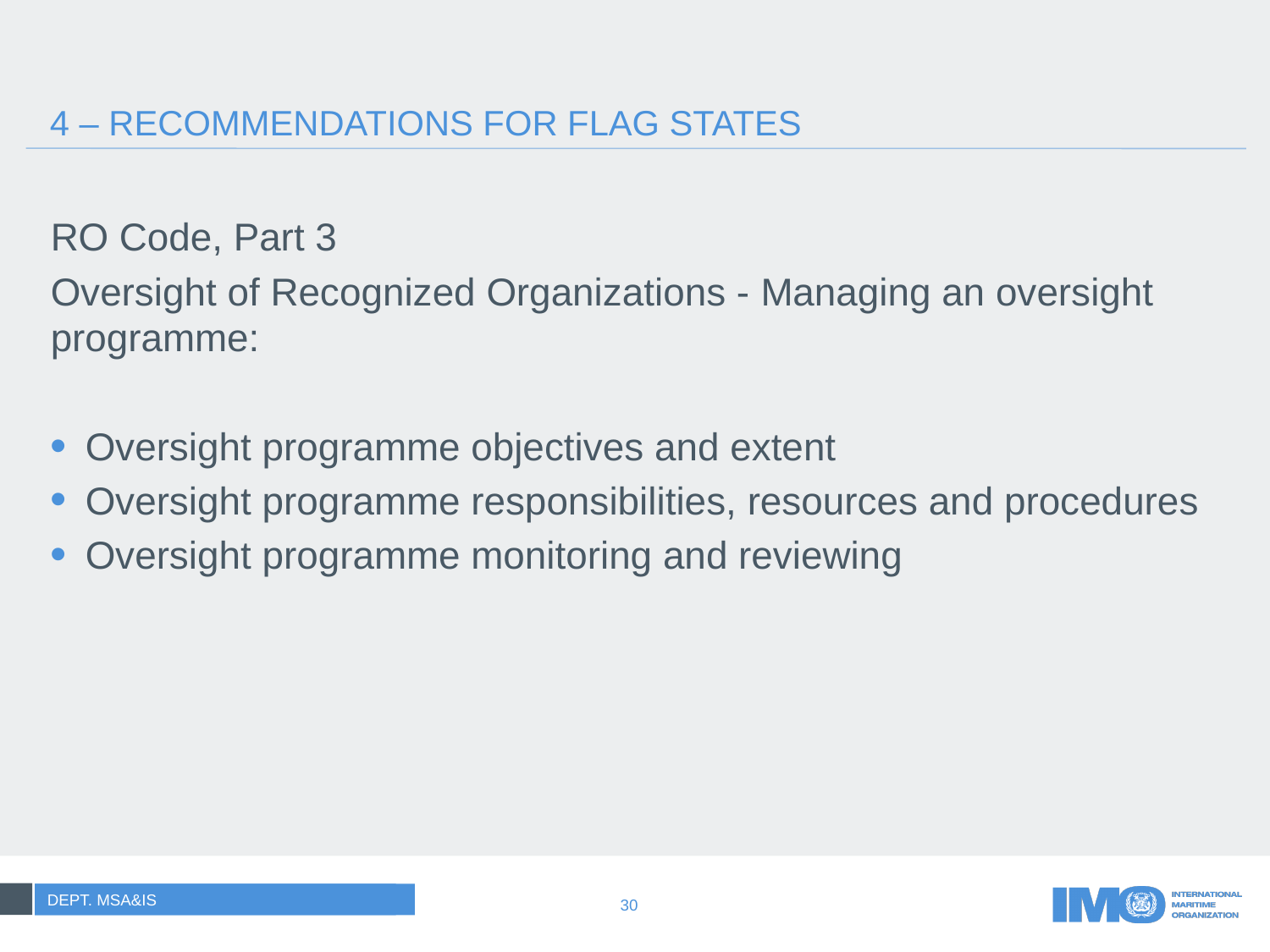

# 4 – RECOMMENDATIONS FOR FLAG STATES
RO Code, Part 3
Oversight of Recognized Organizations - Managing an oversight programme:

Oversight programme objectives and extent
Oversight programme responsibilities, resources and procedures
Oversight programme monitoring and reviewing